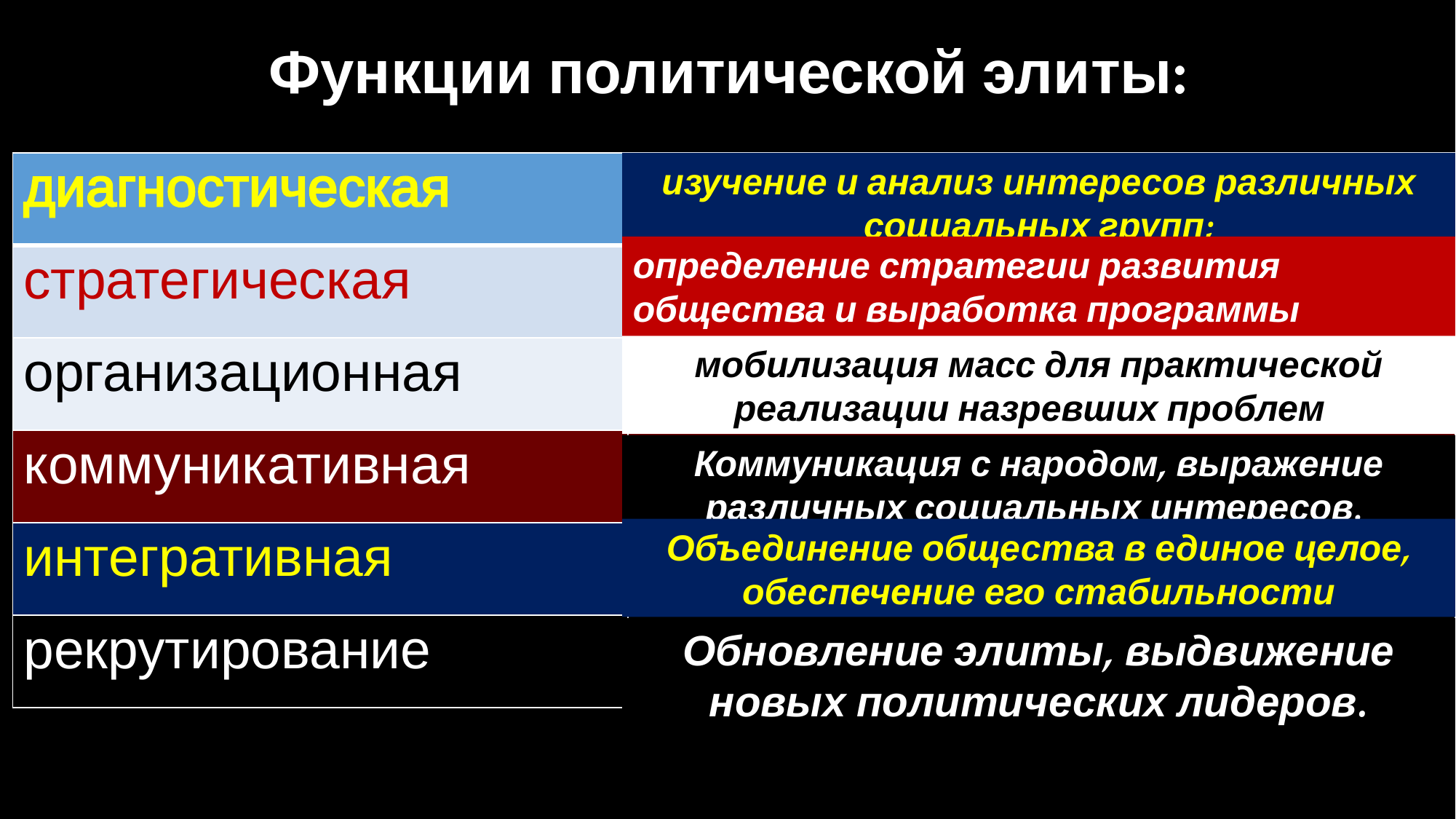

# Функции политической элиты:
| диагностическая | формулируем самостоятельно |
| --- | --- |
| стратегическая | формулируем самостоятельно |
| организационная | формулируем самостоятельно |
| коммуникативная | формулируем самостоятельно |
| интегративная | формулируем самостоятельно |
| рекрутирование | формулируем самостоятельно |
изучение и анализ интересов различных социальных групп;
определение стратегии развития общества и выработка программы политических реформ
мобилизация масс для практической реализации назревших проблем
Коммуникация с народом, выражение различных социальных интересов.
Объединение общества в единое целое, обеспечение его стабильности
Обновление элиты, выдвижение новых политических лидеров.